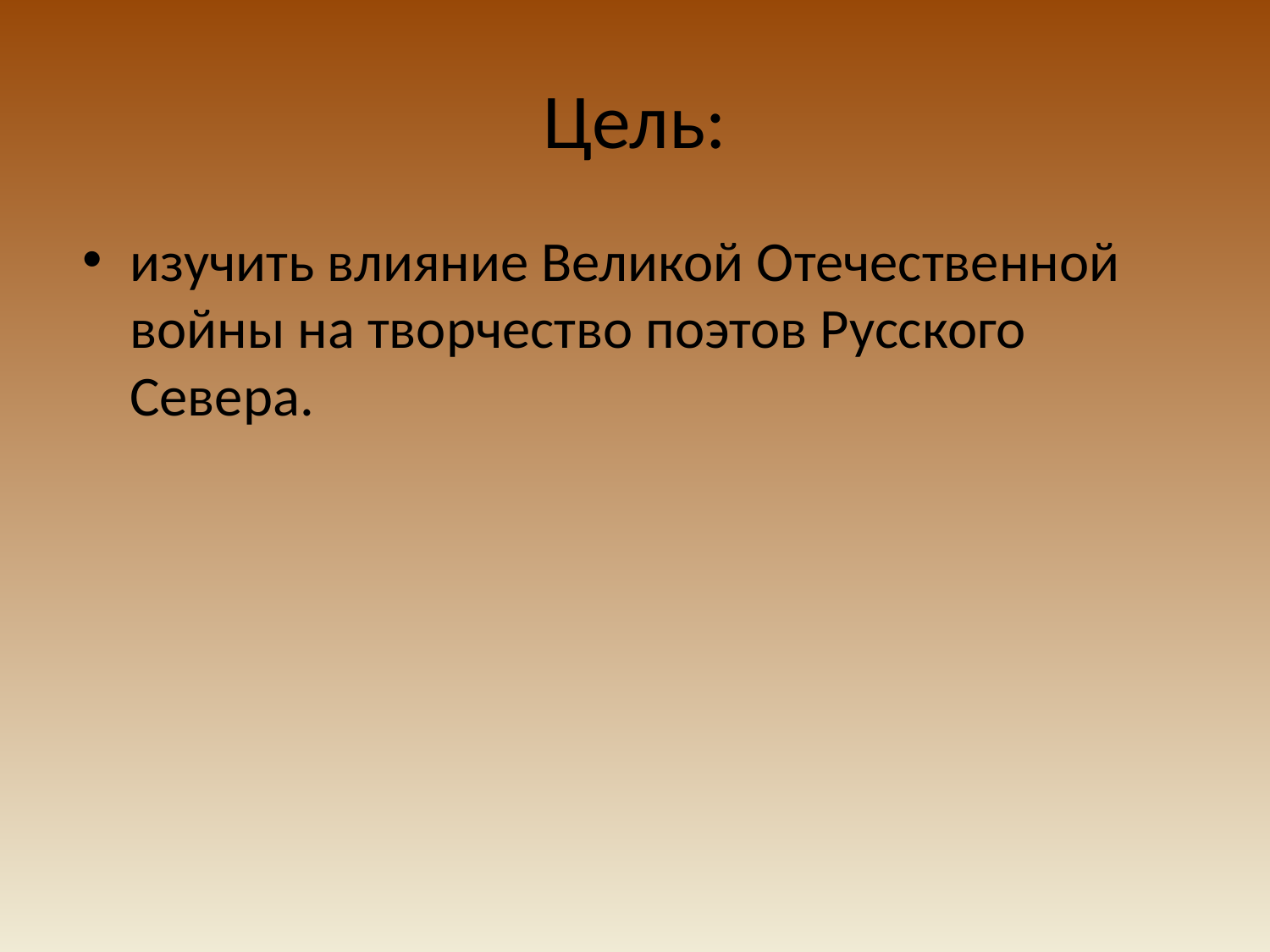

# Цель:
изучить влияние Великой Отечественной войны на творчество поэтов Русского Севера.